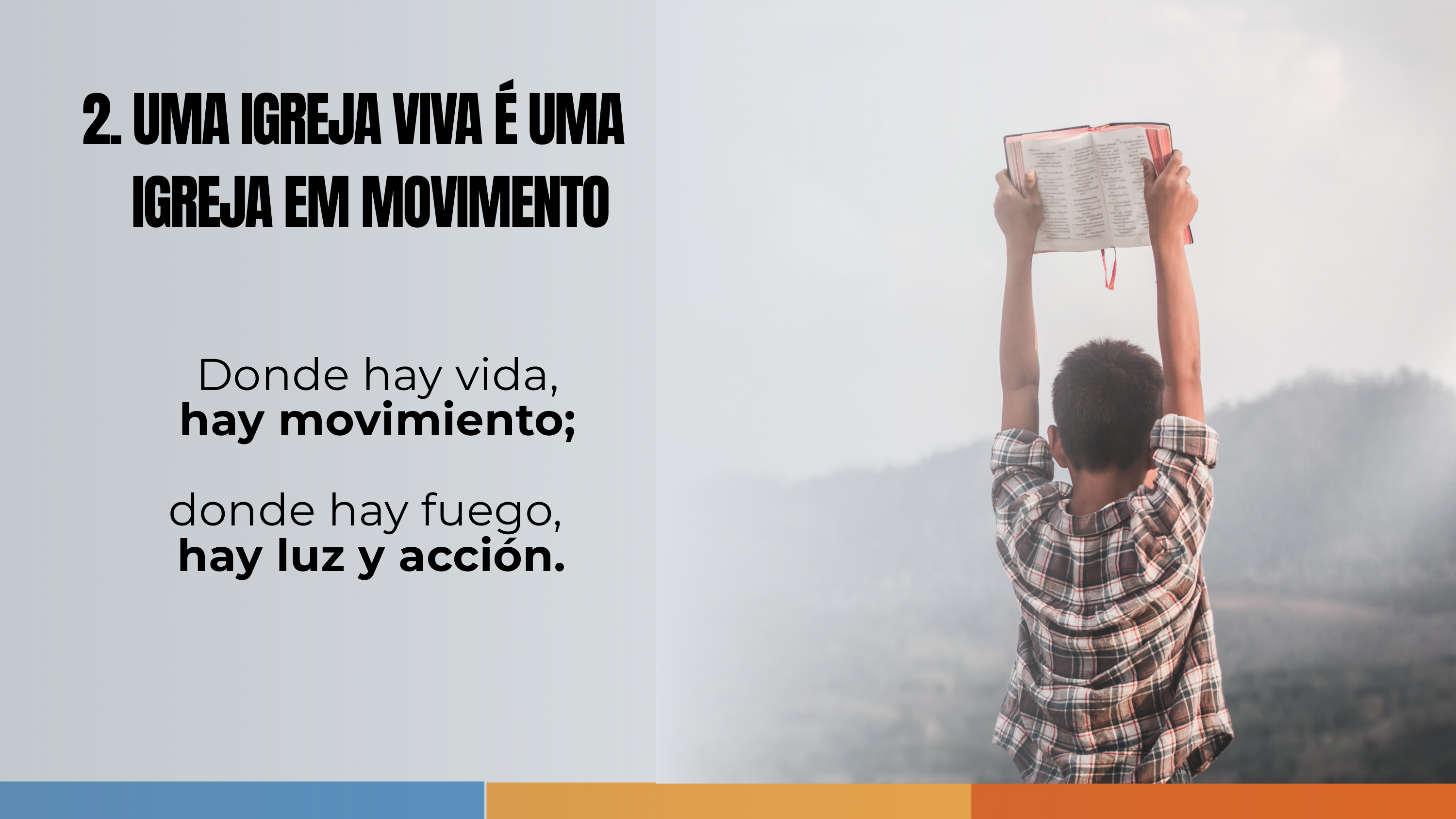

2. UMA IGREJA VIVA É UMA
    IGREJA EM MOVIMENTO
 Donde hay vida,
 hay movimiento;

donde hay fuego,
hay luz y acción.